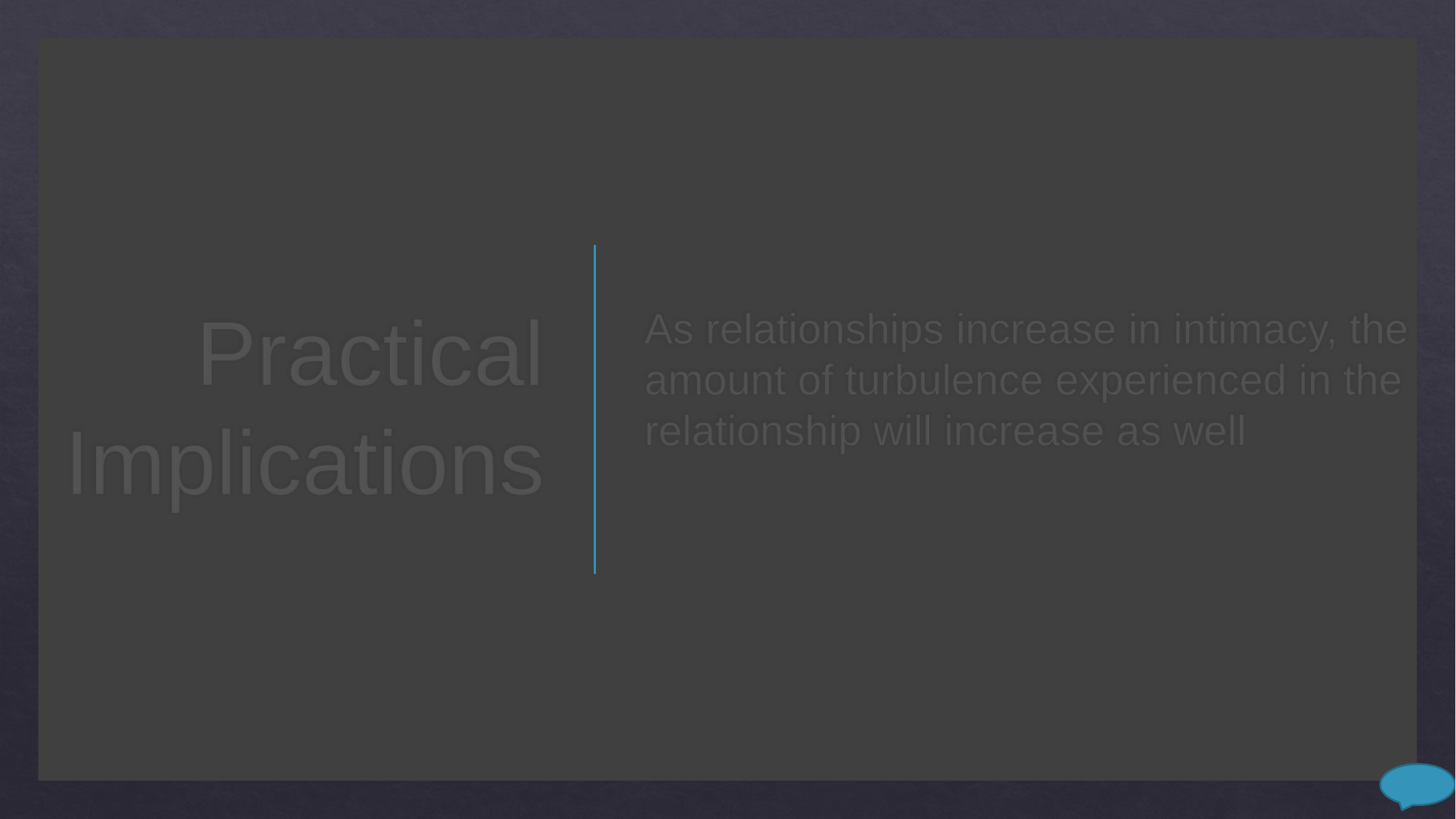

# Practical Implications
As relationships increase in intimacy, the amount of turbulence experienced in the relationship will increase as well